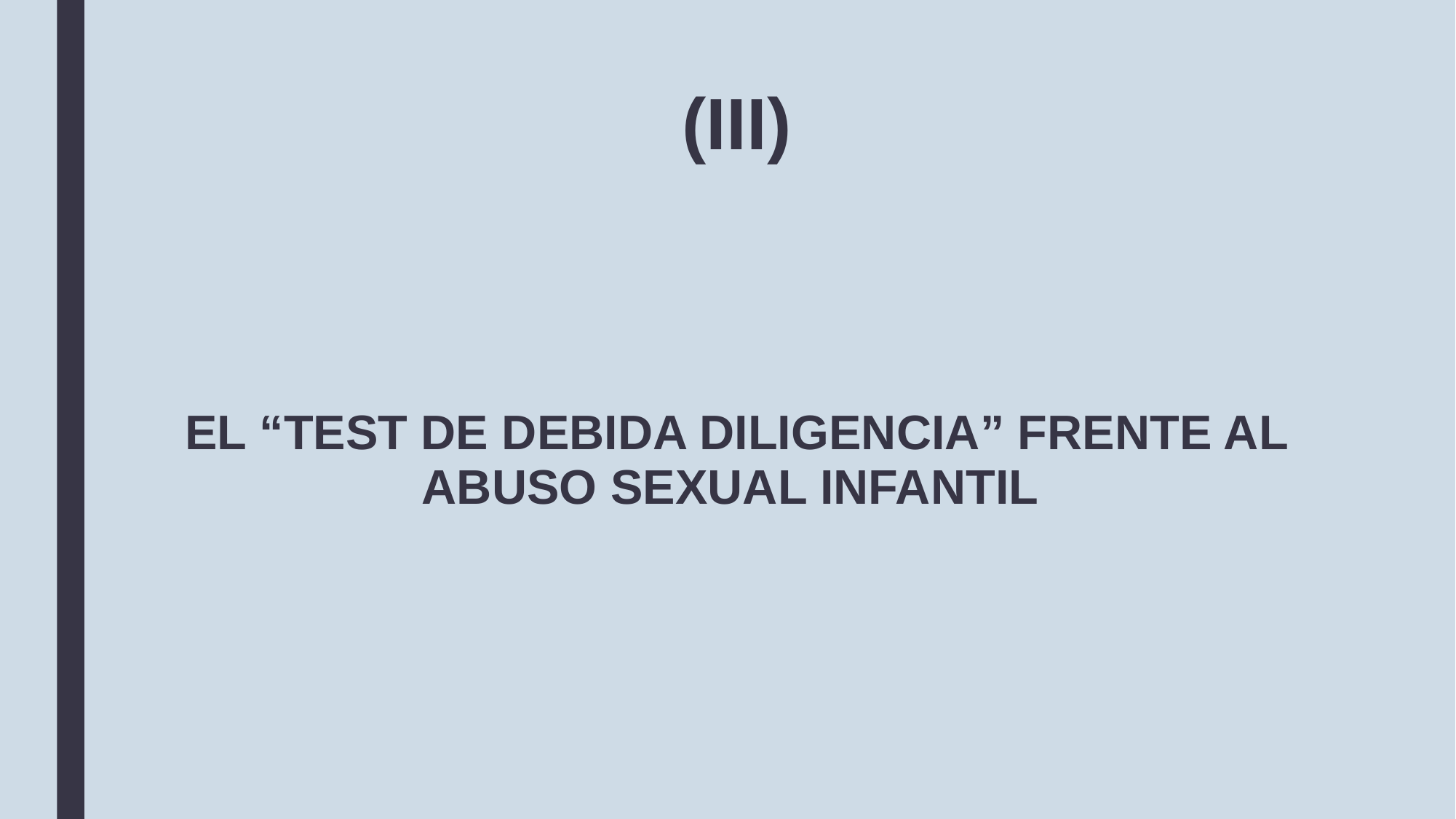

# (III)

EL “TEST DE DEBIDA DILIGENCIA” FRENTE AL ABUSO SEXUAL INFANTIL